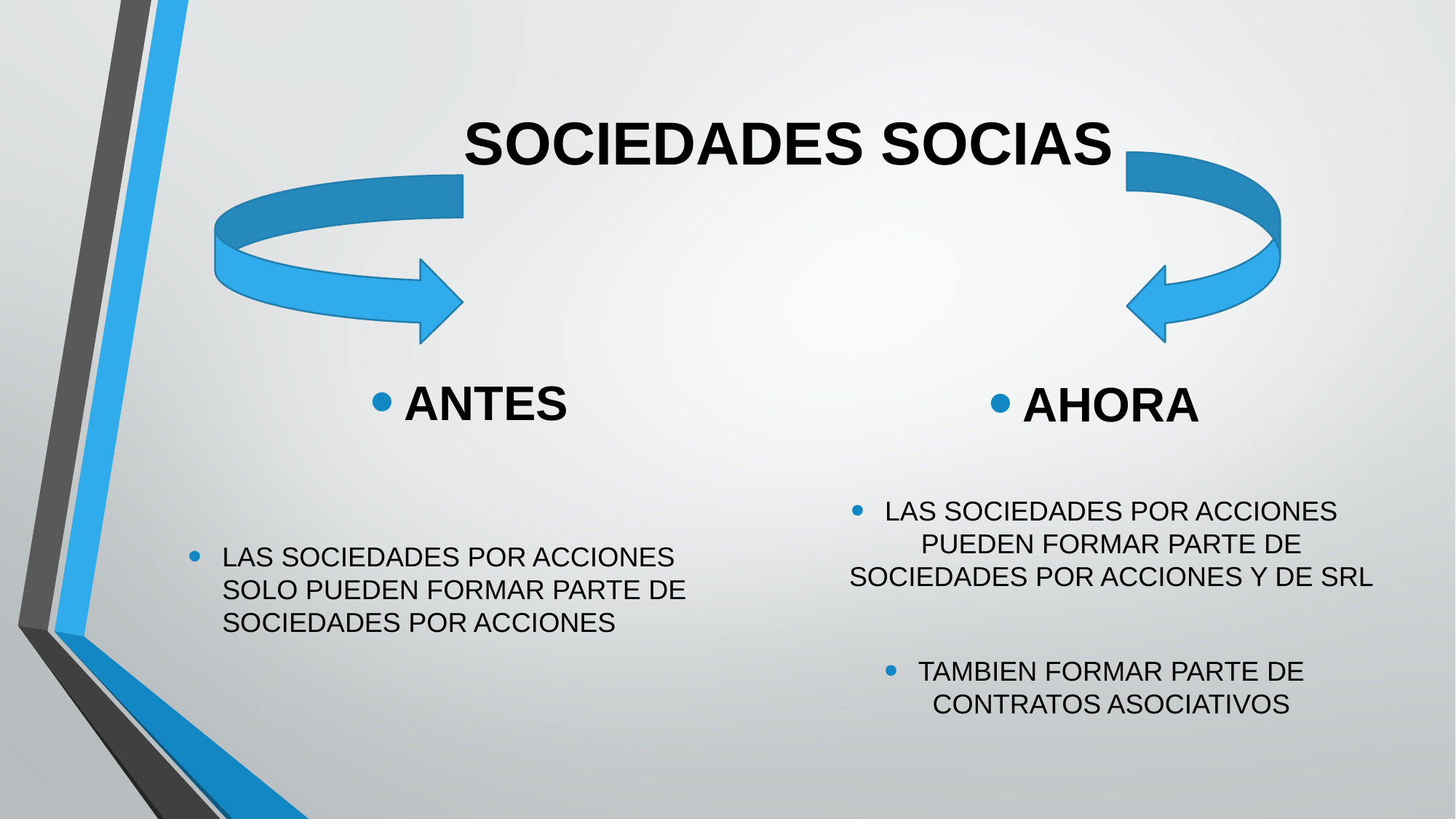

# SOCIEDADES SOCIAS

ANTES

LAS SOCIEDADES POR ACCIONES SOLO PUEDEN FORMAR PARTE DE SOCIEDADES POR ACCIONES
AHORA

LAS SOCIEDADES POR ACCIONES PUEDEN FORMAR PARTE DE SOCIEDADES POR ACCIONES Y DE SRL

TAMBIEN FORMAR PARTE DE CONTRATOS ASOCIATIVOS